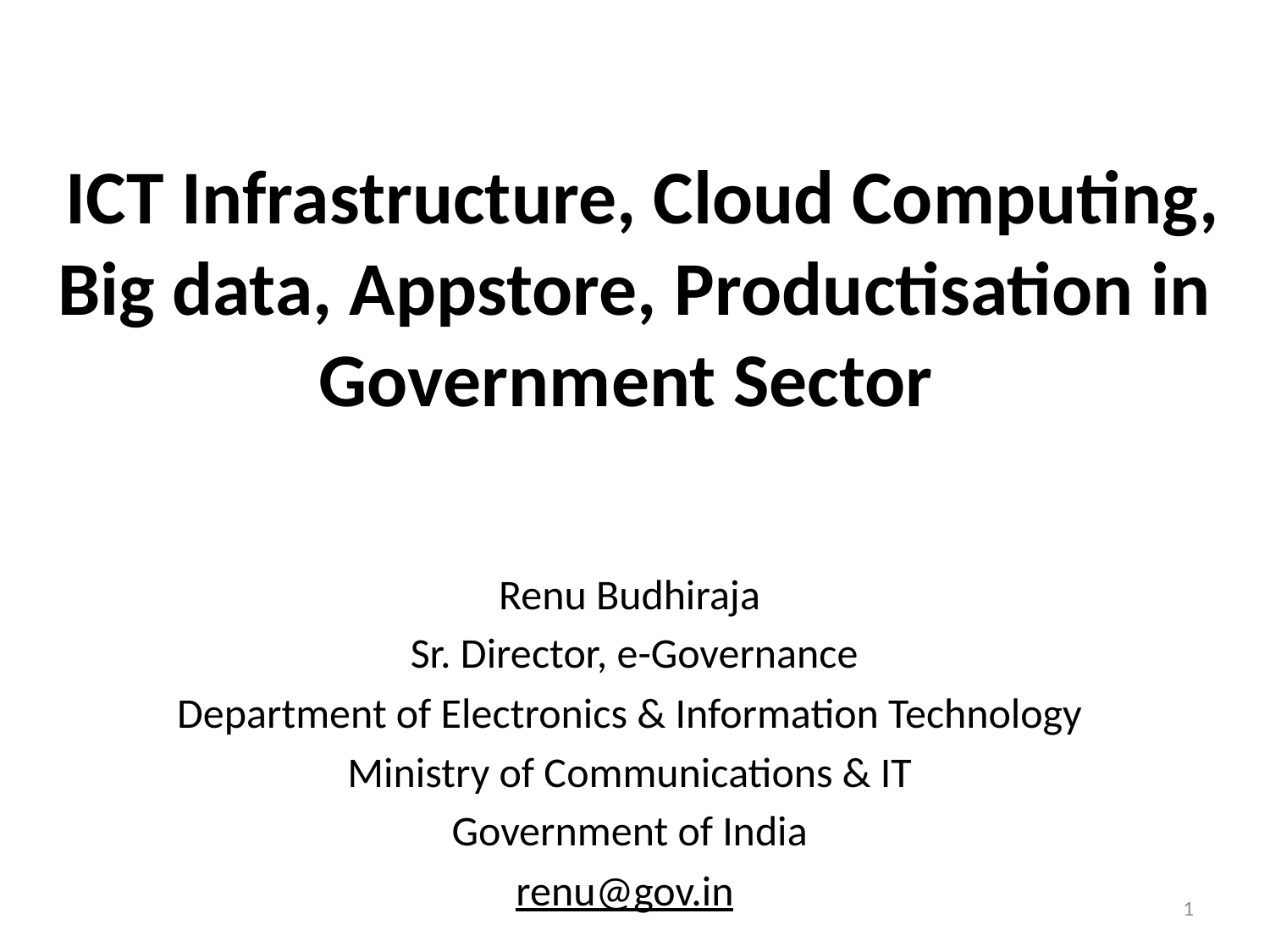

1
# ICT Infrastructure, Cloud Computing, Big data, Appstore, Productisation in Government Sector
Renu Budhiraja
 Sr. Director, e-Governance
Department of Electronics & Information Technology
Ministry of Communications & IT
Government of India
renu@gov.in